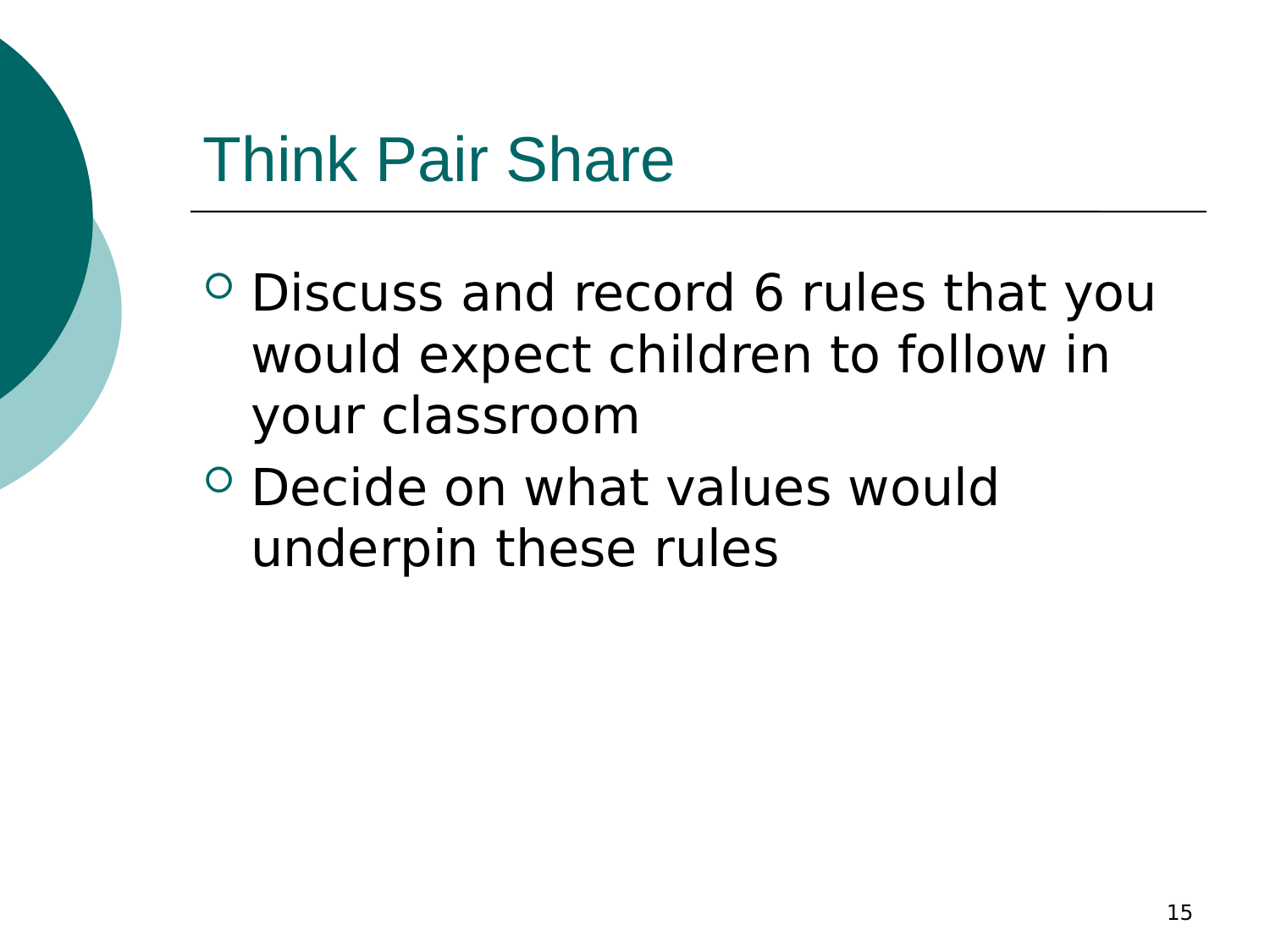

# Think Pair Share
Discuss and record 6 rules that you would expect children to follow in your classroom
Decide on what values would underpin these rules
15